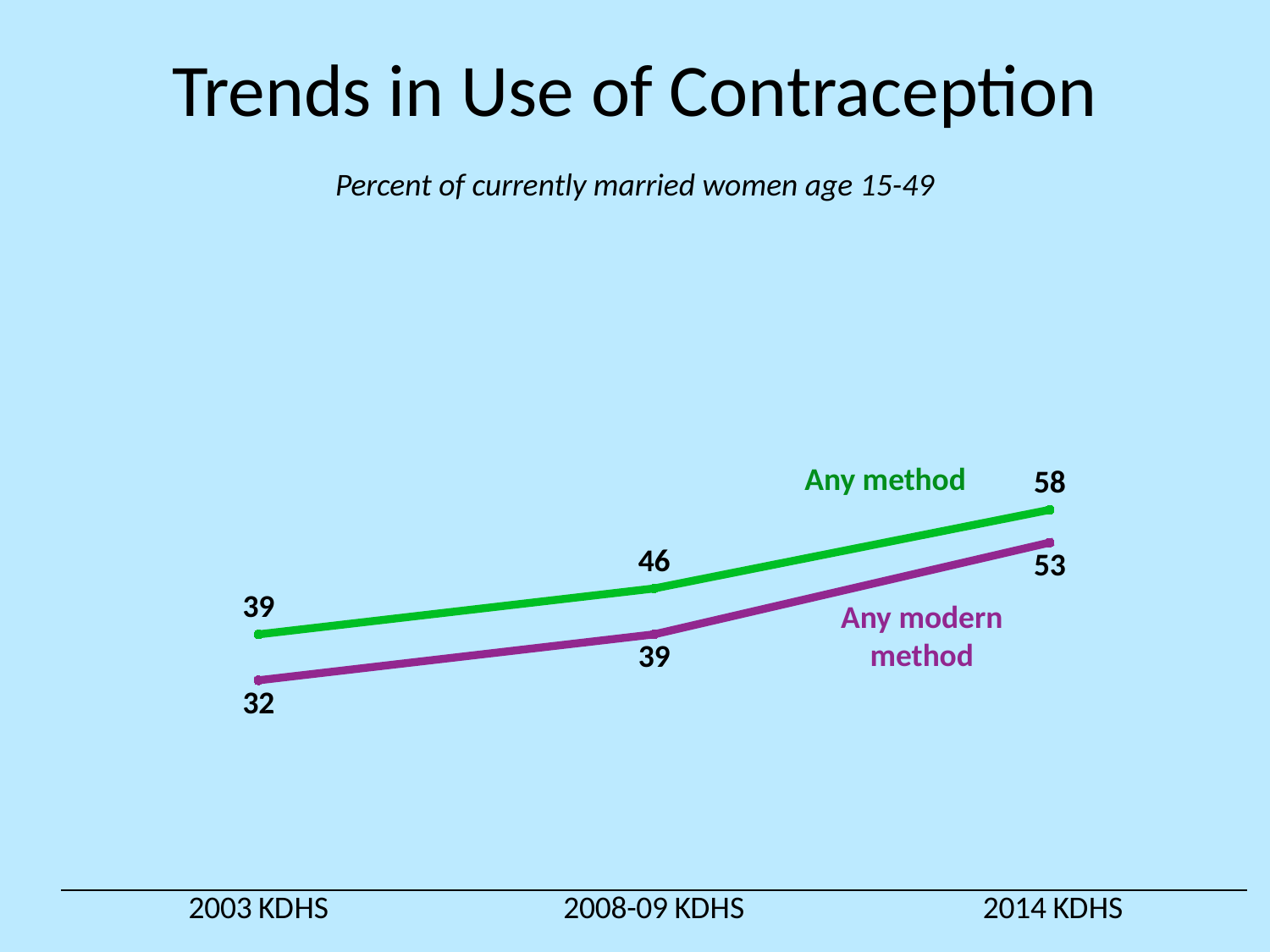

# Trends in Use of Contraception
Percent of currently married women age 15-49

### Chart

| Category | Any method | Any modern method |
|---|---|---|
| 2003 KDHS | 39.0 | 32.0 |
| 2008-09 KDHS | 46.0 | 39.0 |
|  2014 KDHS | 58.0 | 53.0 |
Any method
Any modern method